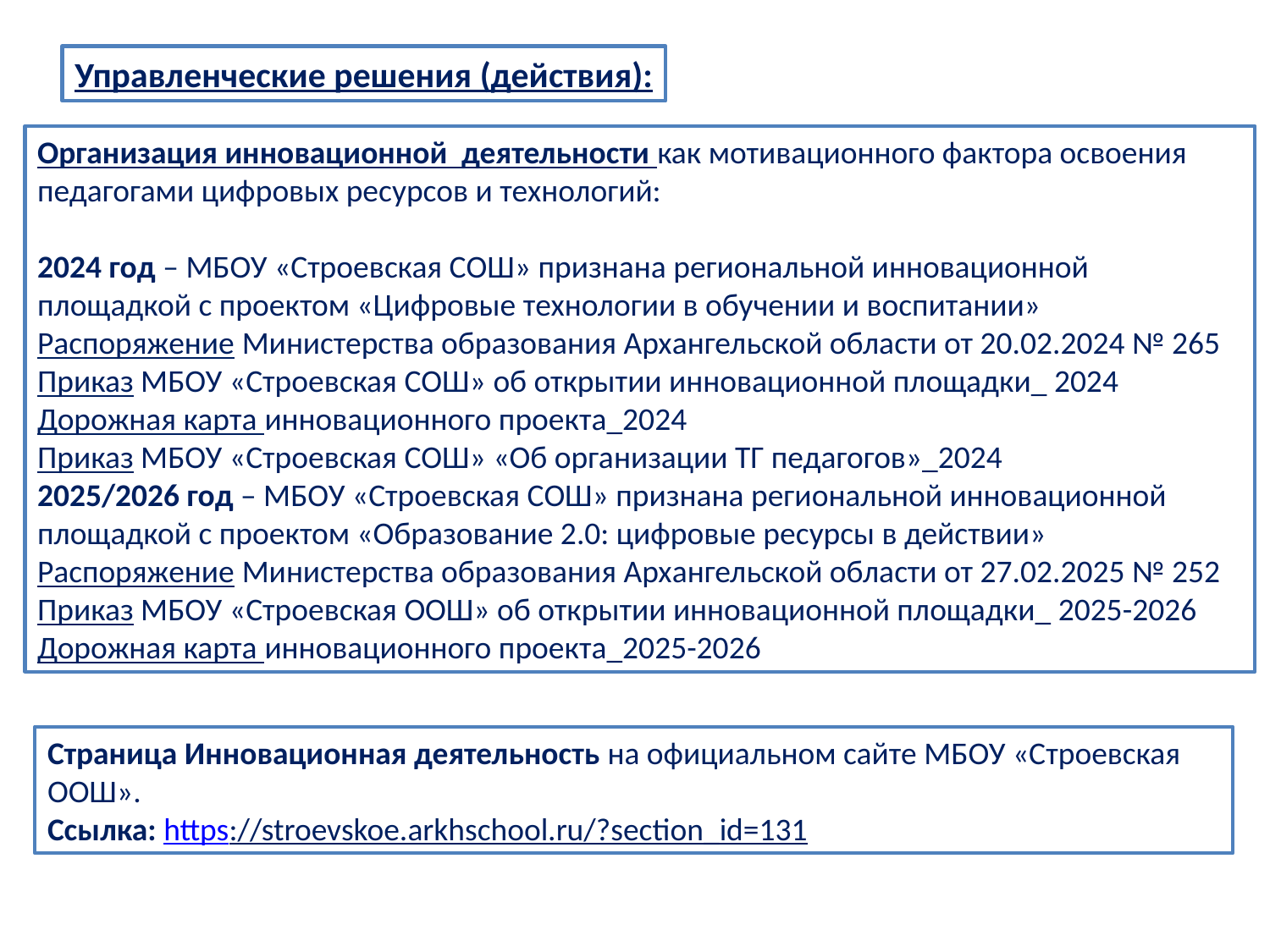

Управленческие решения (действия):
Организация инновационной  деятельности как мотивационного фактора освоения педагогами цифровых ресурсов и технологий:

2024 год – МБОУ «Строевская СОШ» признана региональной инновационной площадкой с проектом «Цифровые технологии в обучении и воспитании»
Распоряжение Министерства образования Архангельской области от 20.02.2024 № 265
Приказ МБОУ «Строевская СОШ» об открытии инновационной площадки_ 2024
Дорожная карта инновационного проекта_2024
Приказ МБОУ «Строевская СОШ» «Об организации ТГ педагогов»_2024
2025/2026 год – МБОУ «Строевская СОШ» признана региональной инновационной площадкой с проектом «Образование 2.0: цифровые ресурсы в действии»
Распоряжение Министерства образования Архангельской области от 27.02.2025 № 252
Приказ МБОУ «Строевская ООШ» об открытии инновационной площадки_ 2025-2026
Дорожная карта инновационного проекта_2025-2026
Страница Инновационная деятельность на официальном сайте МБОУ «Строевская ООШ».
Ссылка: https://stroevskoe.arkhschool.ru/?section_id=131